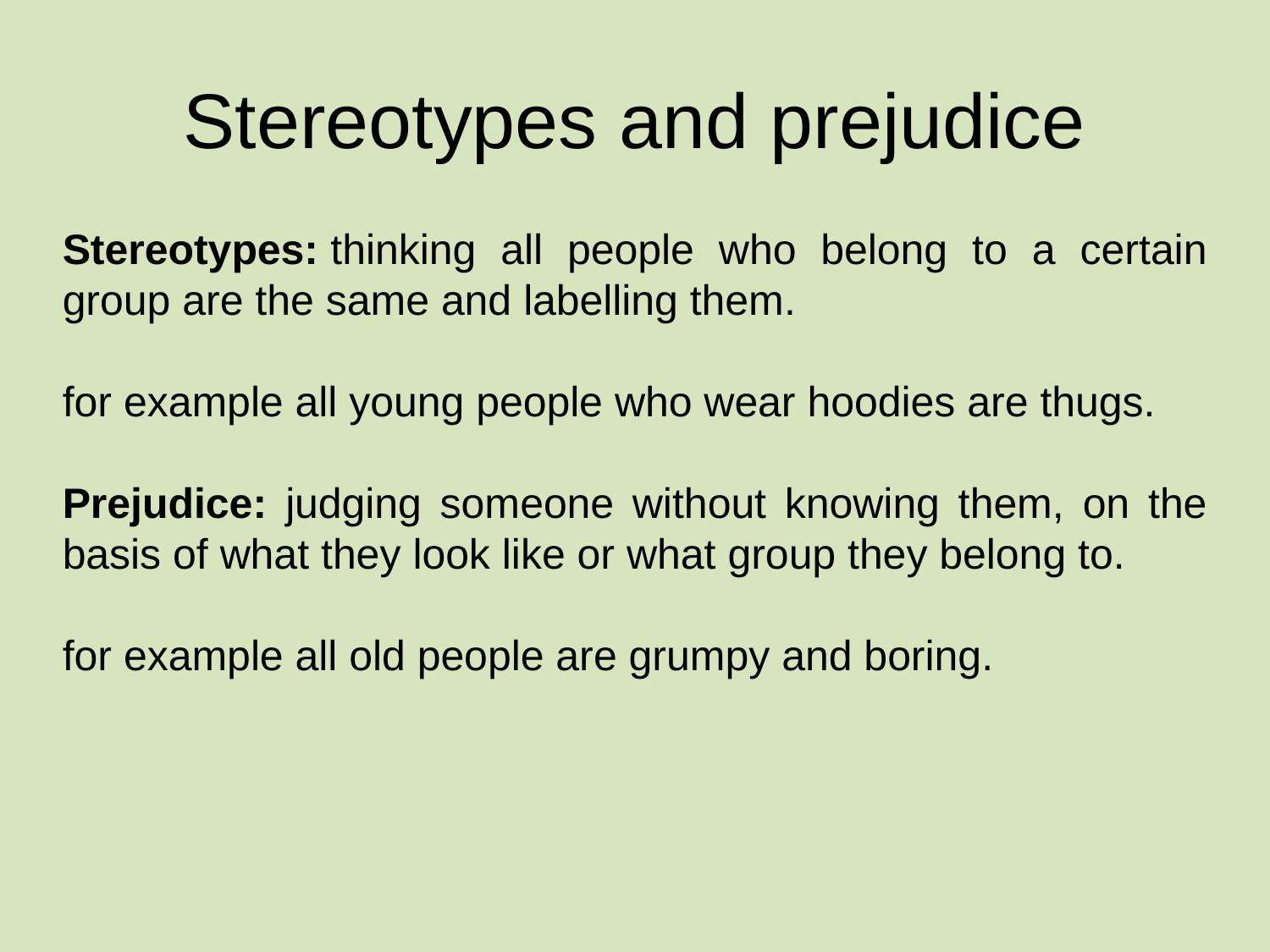

Stereotypes and prejudice
Stereotypes: thinking all people who belong to a certain group are the same and labelling them.

for example all young people who wear hoodies are thugs.

Prejudice: judging someone without knowing them, on the basis of what they look like or what group they belong to.

for example all old people are grumpy and boring.